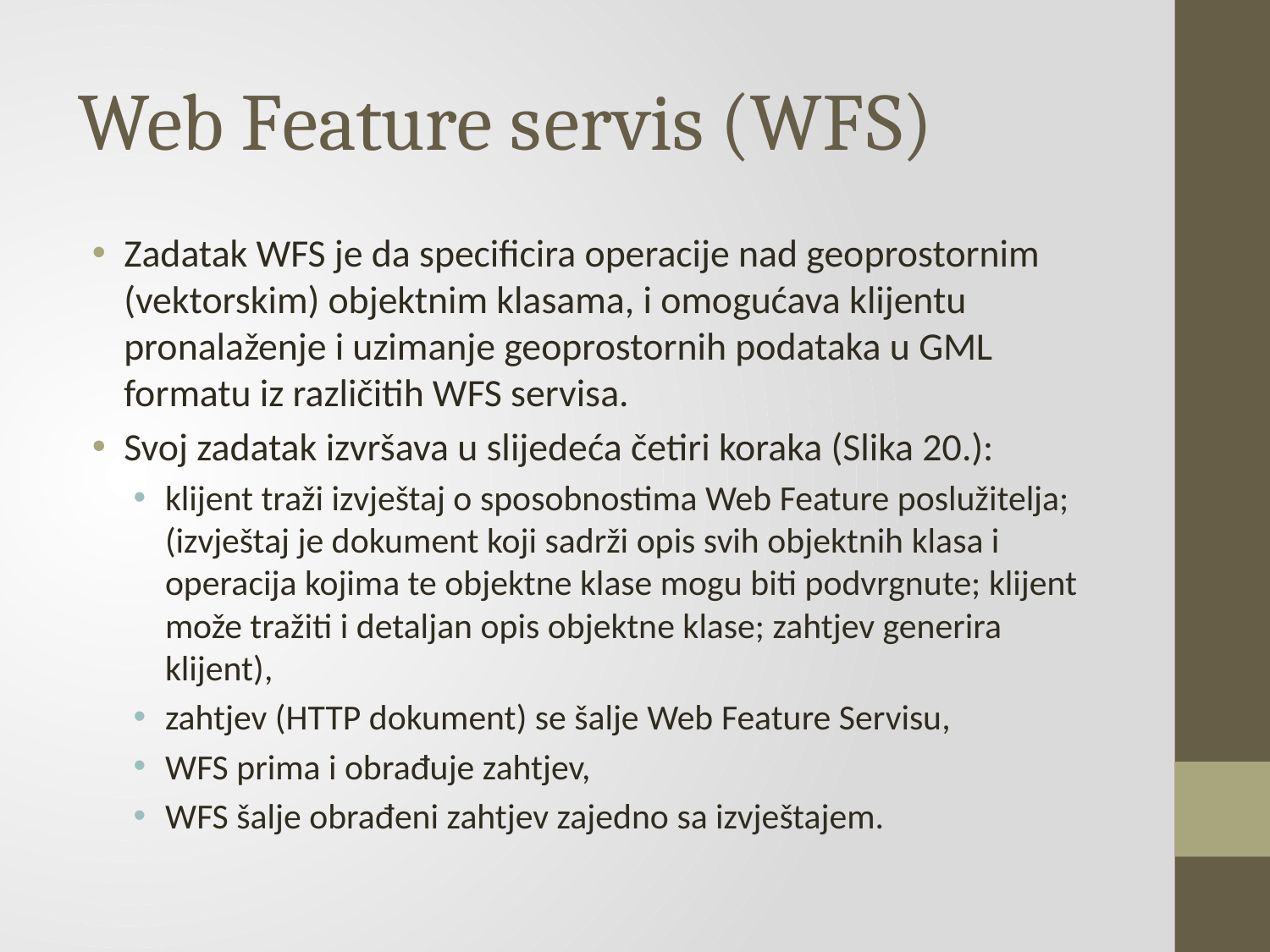

# Web Feature servis (WFS)
Zadatak WFS je da specificira operacije nad geoprostornim (vektorskim) objektnim klasama, i omogućava klijentu pronalaženje i uzimanje geoprostornih podataka u GML formatu iz različitih WFS servisa.
Svoj zadatak izvršava u slijedeća četiri koraka (Slika 20.):
klijent traži izvještaj o sposobnostima Web Feature poslužitelja; (izvještaj je dokument koji sadrži opis svih objektnih klasa i operacija kojima te objektne klase mogu biti podvrgnute; klijent može tražiti i detaljan opis objektne klase; zahtjev generira klijent),
zahtjev (HTTP dokument) se šalje Web Feature Servisu,
WFS prima i obrađuje zahtjev,
WFS šalje obrađeni zahtjev zajedno sa izvještajem.